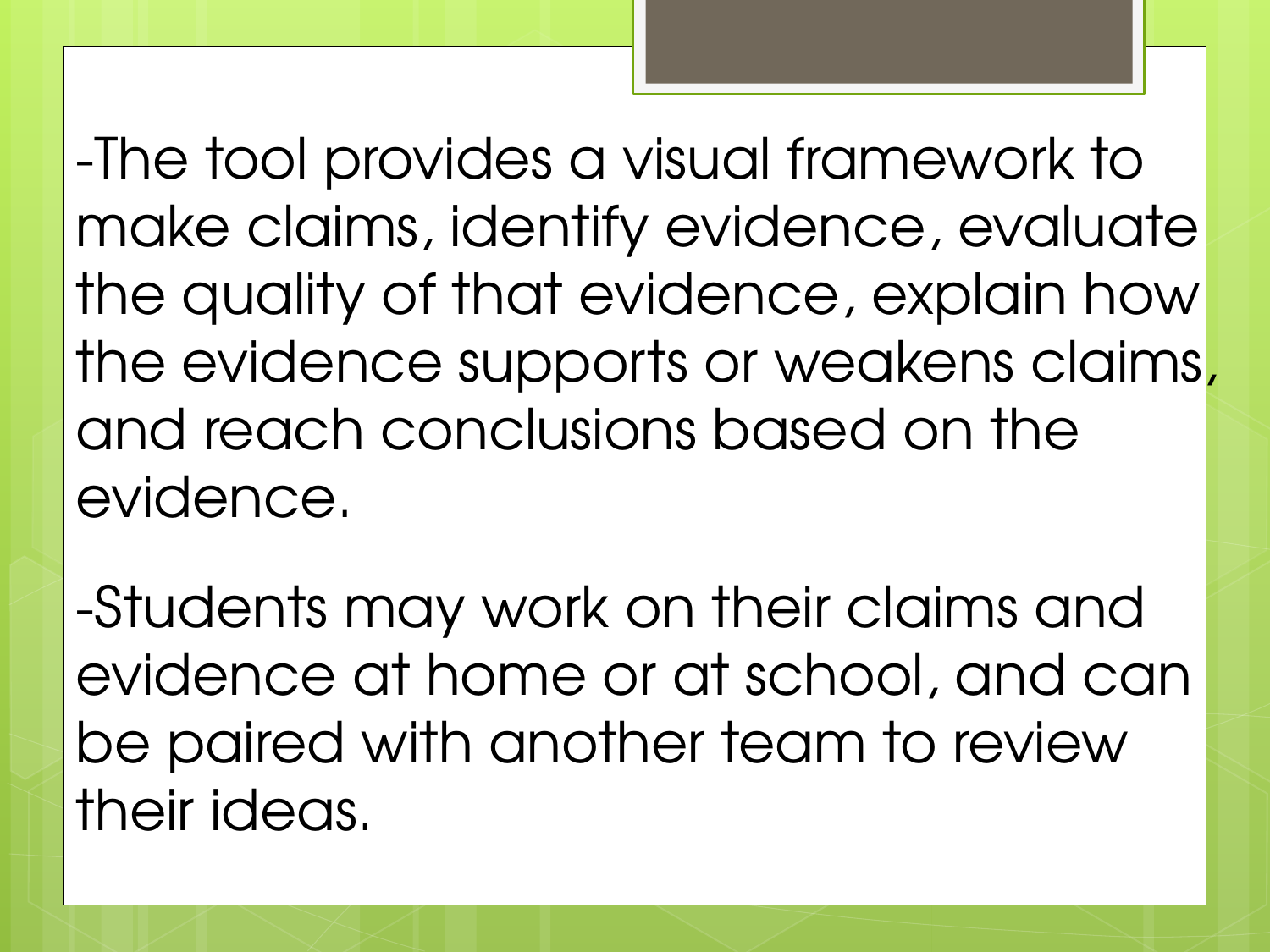

-The tool provides a visual framework to make claims, identify evidence, evaluate the quality of that evidence, explain how the evidence supports or weakens claims, and reach conclusions based on the evidence.
-Students may work on their claims and evidence at home or at school, and can be paired with another team to review their ideas.